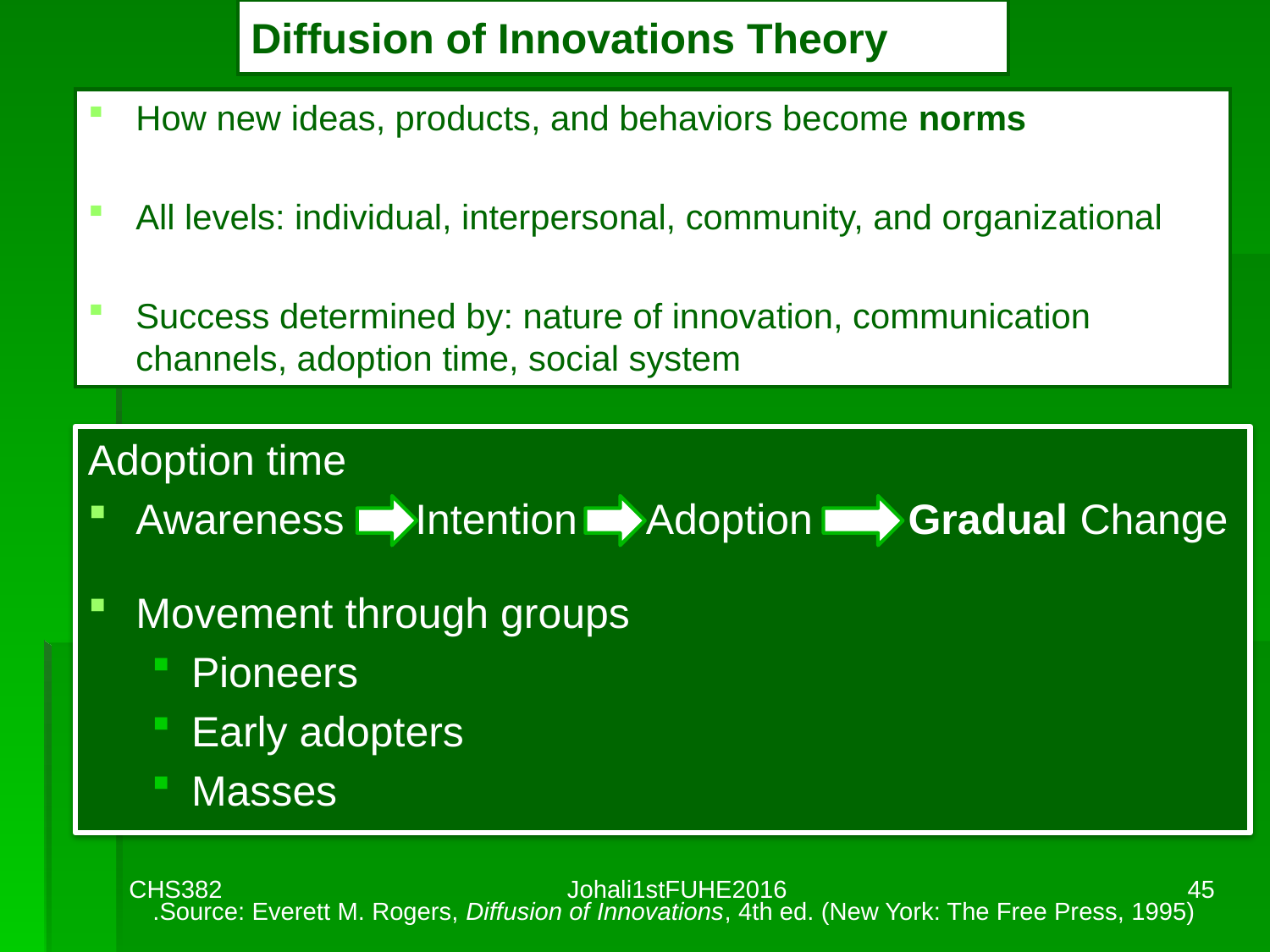

# Diffusion of Innovations Theory
How new ideas, products, and behaviors become norms

All levels: individual, interpersonal, community, and organizational

Success determined by: nature of innovation, communication channels, adoption time, social system
Adoption time
Awareness      Intention      Adoption        Gradual Change

Movement through groups
Pioneers
Early adopters
Masses

CHS382
Johali1stFUHE2016
45
Source: Everett M. Rogers, Diffusion of Innovations, 4th ed. (New York: The Free Press, 1995).